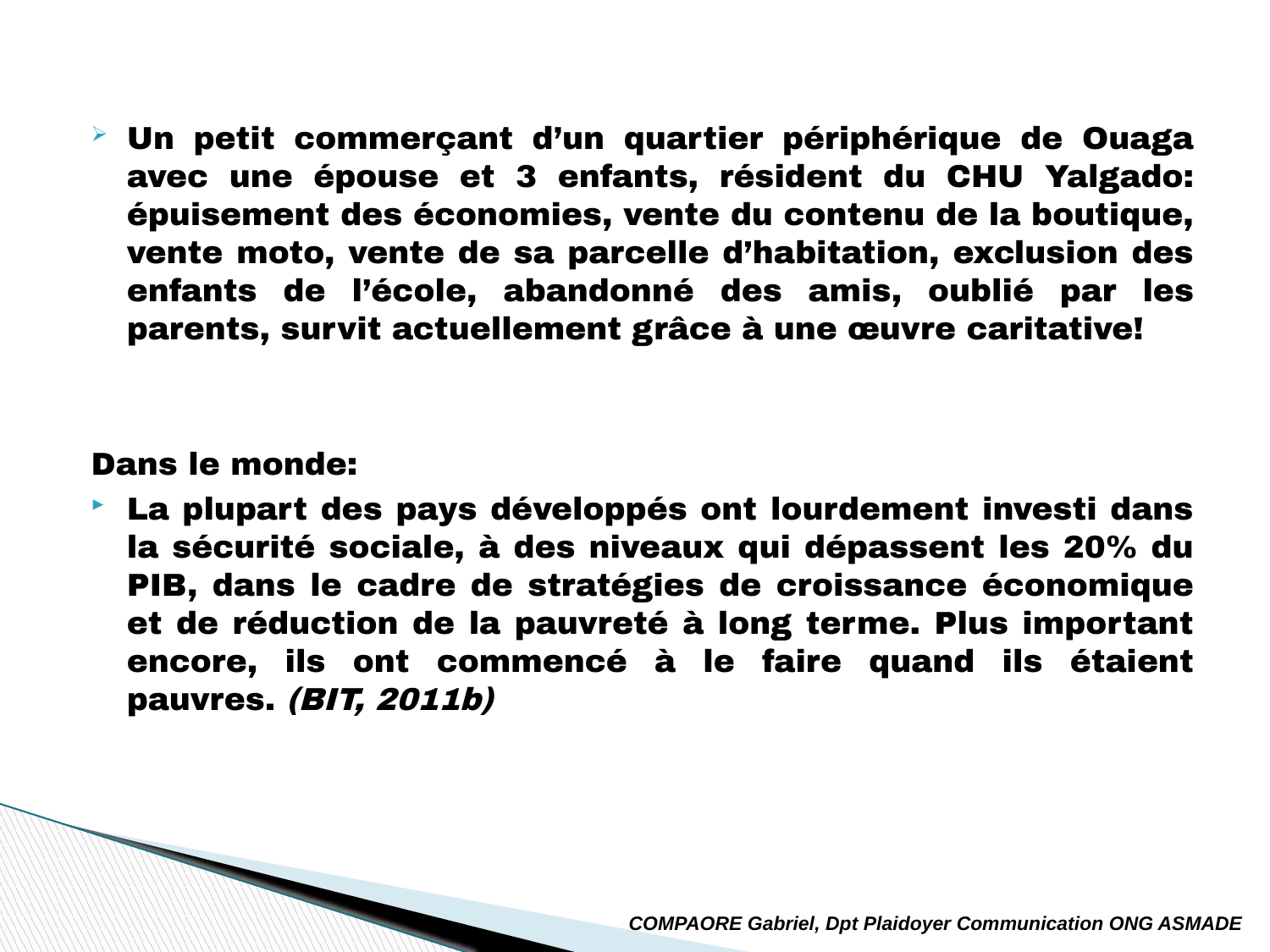

Un petit commerçant d’un quartier périphérique de Ouaga avec une épouse et 3 enfants, résident du CHU Yalgado: épuisement des économies, vente du contenu de la boutique, vente moto, vente de sa parcelle d’habitation, exclusion des enfants de l’école, abandonné des amis, oublié par les parents, survit actuellement grâce à une œuvre caritative!

Dans le monde:
La plupart des pays développés ont lourdement investi dans la sécurité sociale, à des niveaux qui dépassent les 20% du PIB, dans le cadre de stratégies de croissance économique et de réduction de la pauvreté à long terme. Plus important encore, ils ont commencé à le faire quand ils étaient pauvres. (BIT, 2011b)
COMPAORE Gabriel, Dpt Plaidoyer Communication ONG ASMADE